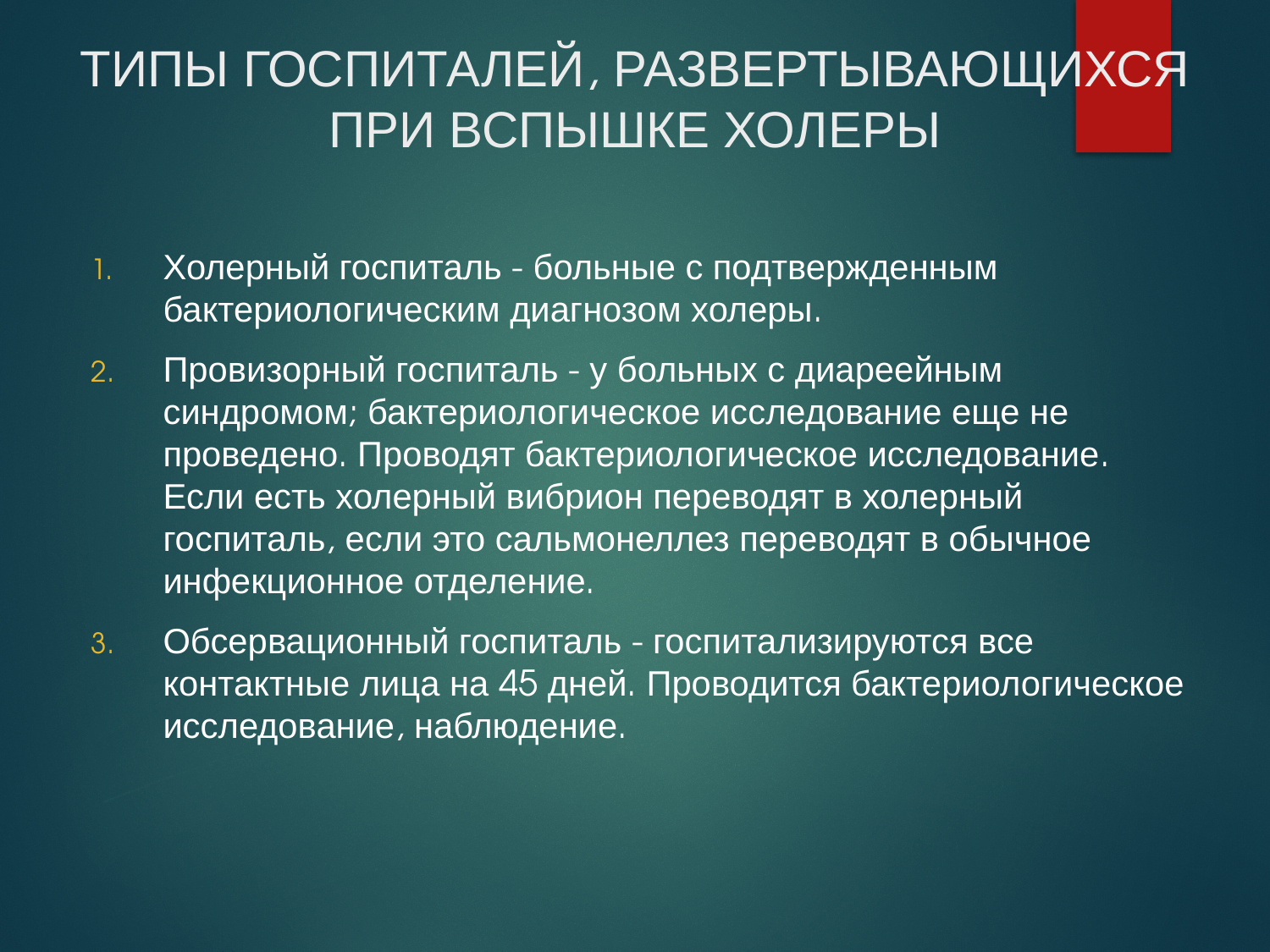

# ТИПЫ ГОСПИТАЛЕЙ, РАЗВЕРТЫВАЮЩИХСЯ ПРИ ВСПЫШКЕ ХОЛЕРЫ
Холерный госпиталь - больные с подтвержденным бактериологическим диагнозом холеры.
Провизорный госпиталь - у больных с диареейным синдромом; бактериологическое исследование еще не проведено. Проводят бактериологическое исследование. Если есть холерный вибрион переводят в холерный госпиталь, если это сальмонеллез переводят в обычное инфекционное отделение.
Обсервационный госпиталь - госпитализируются все контактные лица на 45 дней. Проводится бактериологическое исследование, наблюдение.